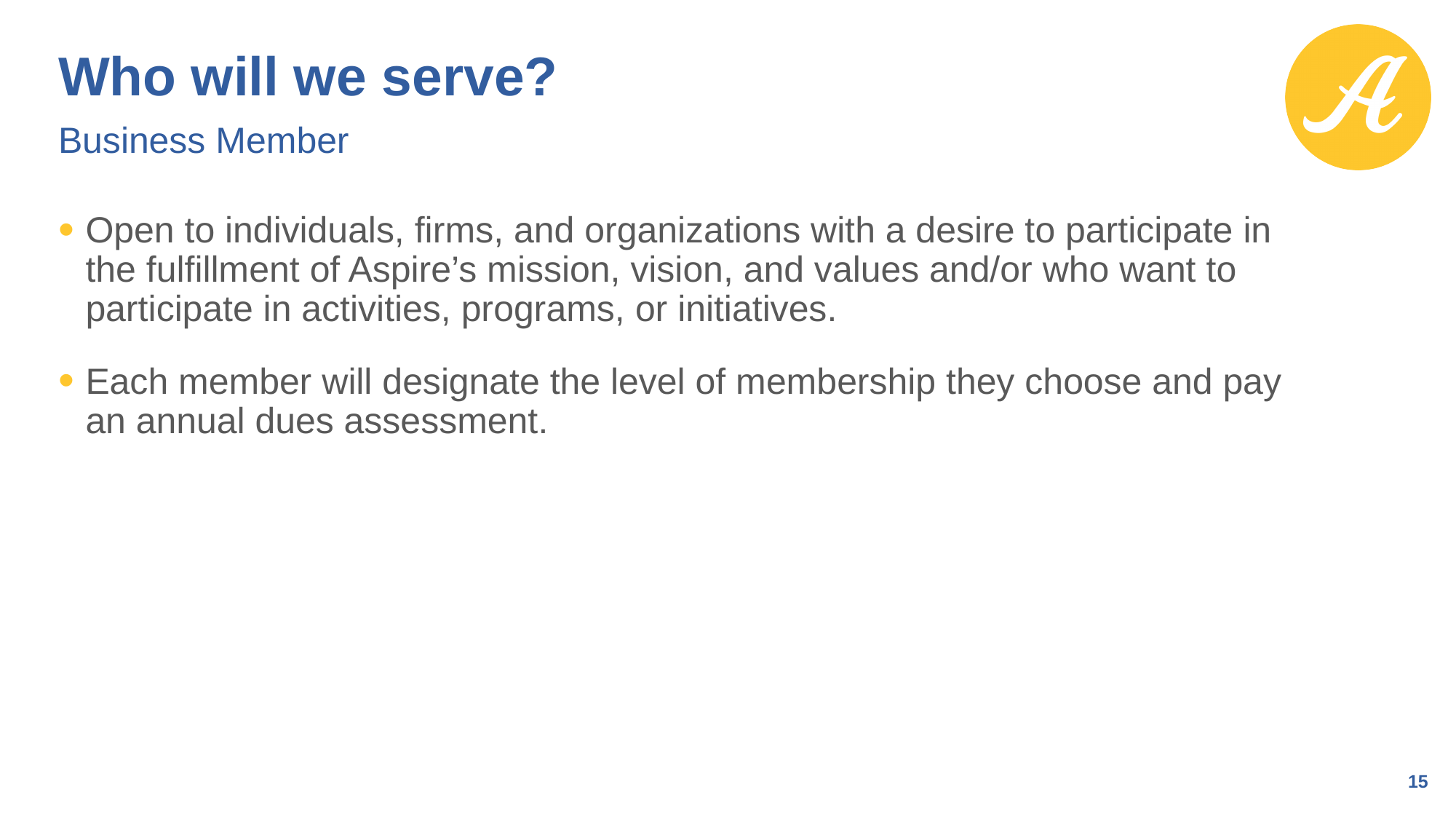

# Who will we serve?
Business Member

Open to individuals, firms, and organizations with a desire to participate in the fulfillment of Aspire’s mission, vision, and values and/or who want to participate in activities, programs, or initiatives.
Each member will designate the level of membership they choose and pay an annual dues assessment.
15